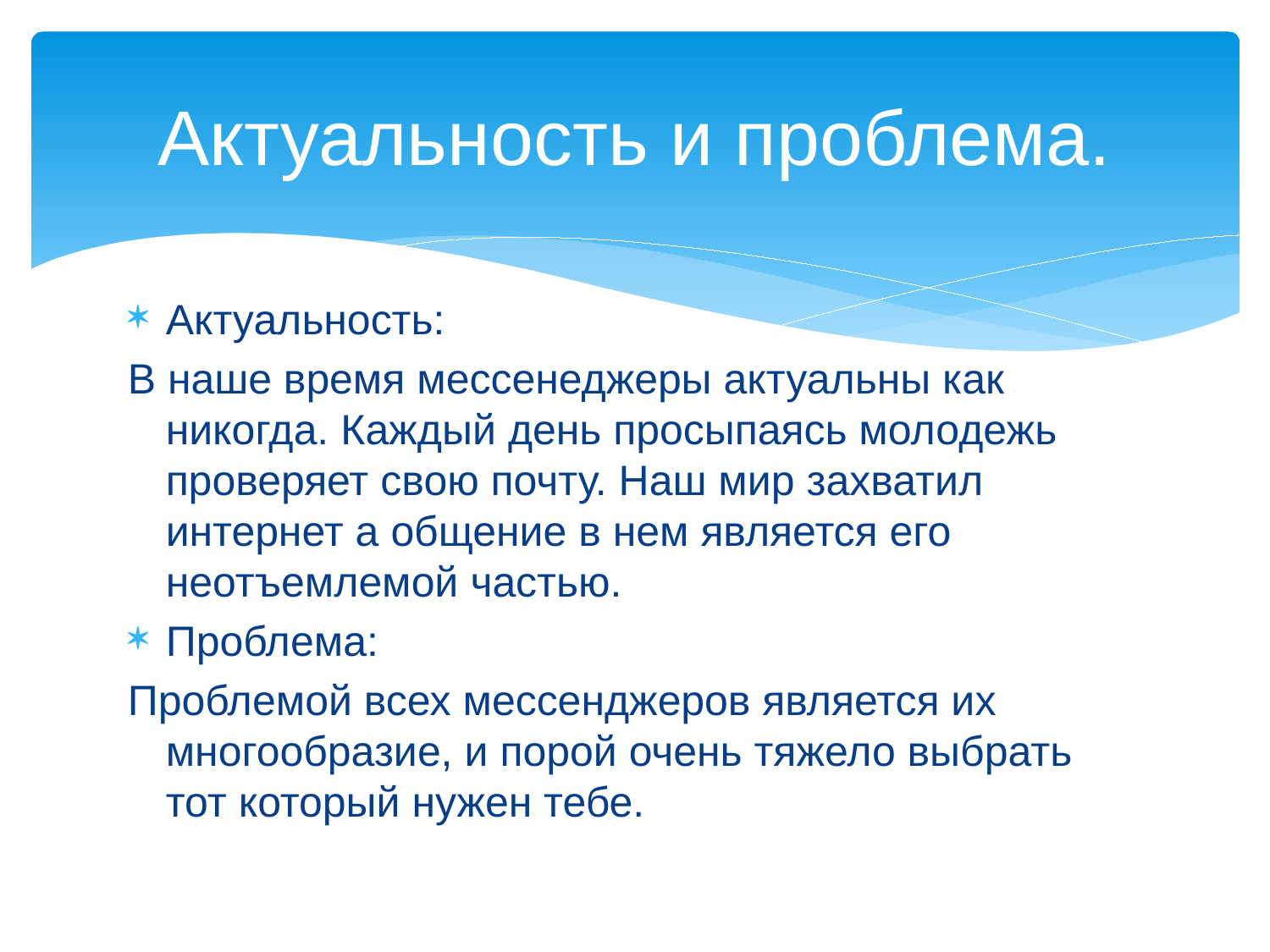

# Актуальность и проблема.
Актуальность:
В наше время мессенеджеры актуальны как никогда. Каждый день просыпаясь молодежь проверяет свою почту. Наш мир захватил интернет а общение в нем является его неотъемлемой частью.
Проблема:
Проблемой всех мессенджеров является их многообразие, и порой очень тяжело выбрать тот который нужен тебе.